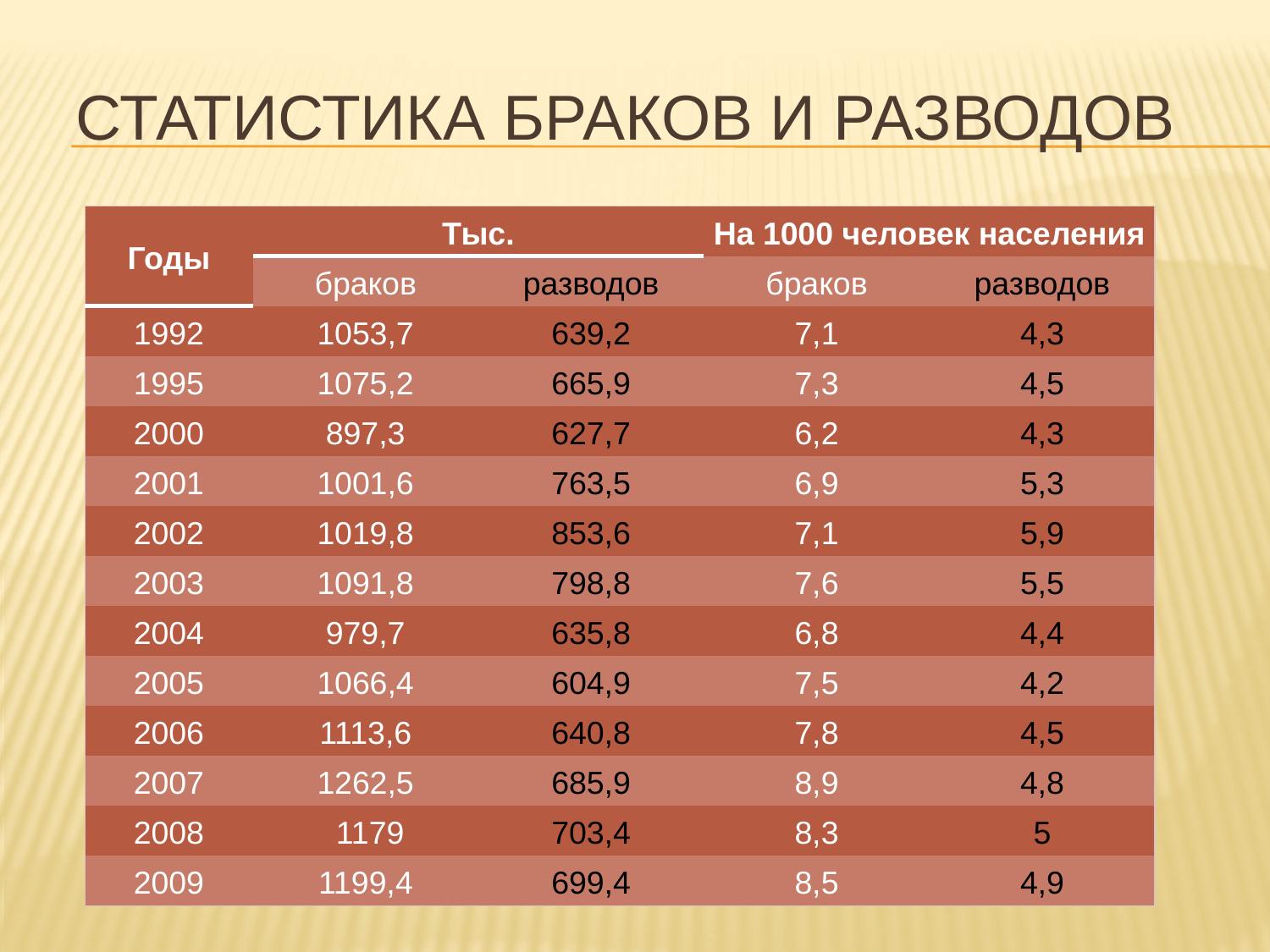

# Статистика Браков и разводов
| Годы | Тыс. |  | На 1000 человек населения |  |
| --- | --- | --- | --- | --- |
|  | браков | разводов | браков | разводов |
| 1992 | 1053,7 | 639,2 | 7,1 | 4,3 |
| 1995 | 1075,2 | 665,9 | 7,3 | 4,5 |
| 2000 | 897,3 | 627,7 | 6,2 | 4,3 |
| 2001 | 1001,6 | 763,5 | 6,9 | 5,3 |
| 2002 | 1019,8 | 853,6 | 7,1 | 5,9 |
| 2003 | 1091,8 | 798,8 | 7,6 | 5,5 |
| 2004 | 979,7 | 635,8 | 6,8 | 4,4 |
| 2005 | 1066,4 | 604,9 | 7,5 | 4,2 |
| 2006 | 1113,6 | 640,8 | 7,8 | 4,5 |
| 2007 | 1262,5 | 685,9 | 8,9 | 4,8 |
| 2008 | 1179 | 703,4 | 8,3 | 5 |
| 2009 | 1199,4 | 699,4 | 8,5 | 4,9 |